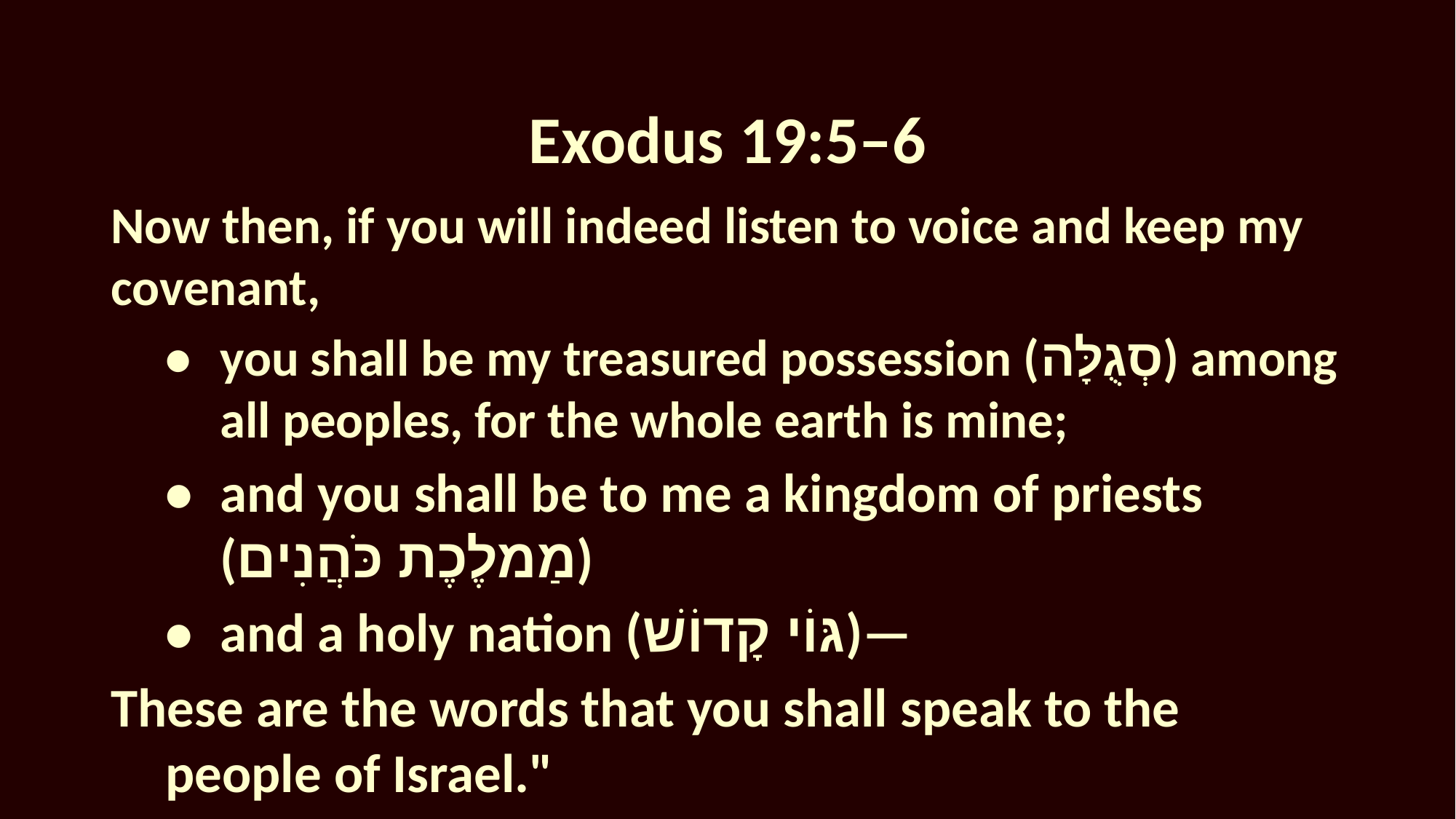

# Exodus 19:5–6
Now then, if you will indeed listen to voice and keep my covenant,
•	you shall be my treasured possession (סְגֻלָּה) among all peoples, for the whole earth is mine;
•	and you shall be to me a kingdom of priests (מַמלֶכֶת כֹּהֲנִים)
•	and a holy nation (גּוֹי קָדוֹשׁ)—
These are the words that you shall speak to the people of Israel."